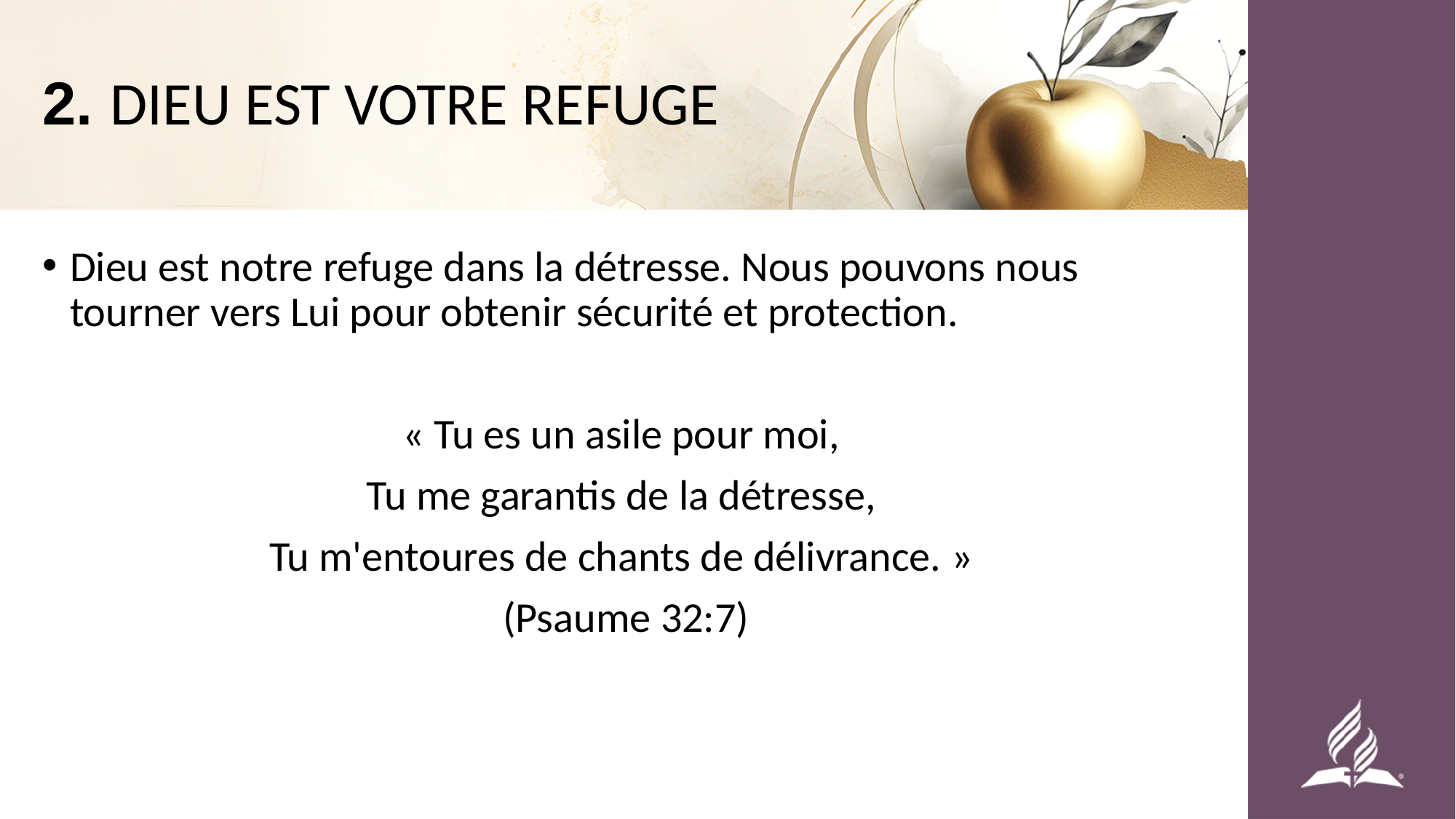

# 2. DIEU EST VOTRE REFUGE
Dieu est notre refuge dans la détresse. Nous pouvons nous tourner vers Lui pour obtenir sécurité et protection.

« Tu es un asile pour moi,
Tu me garantis de la détresse,
Tu m'entoures de chants de délivrance. »
(Psaume 32:7)